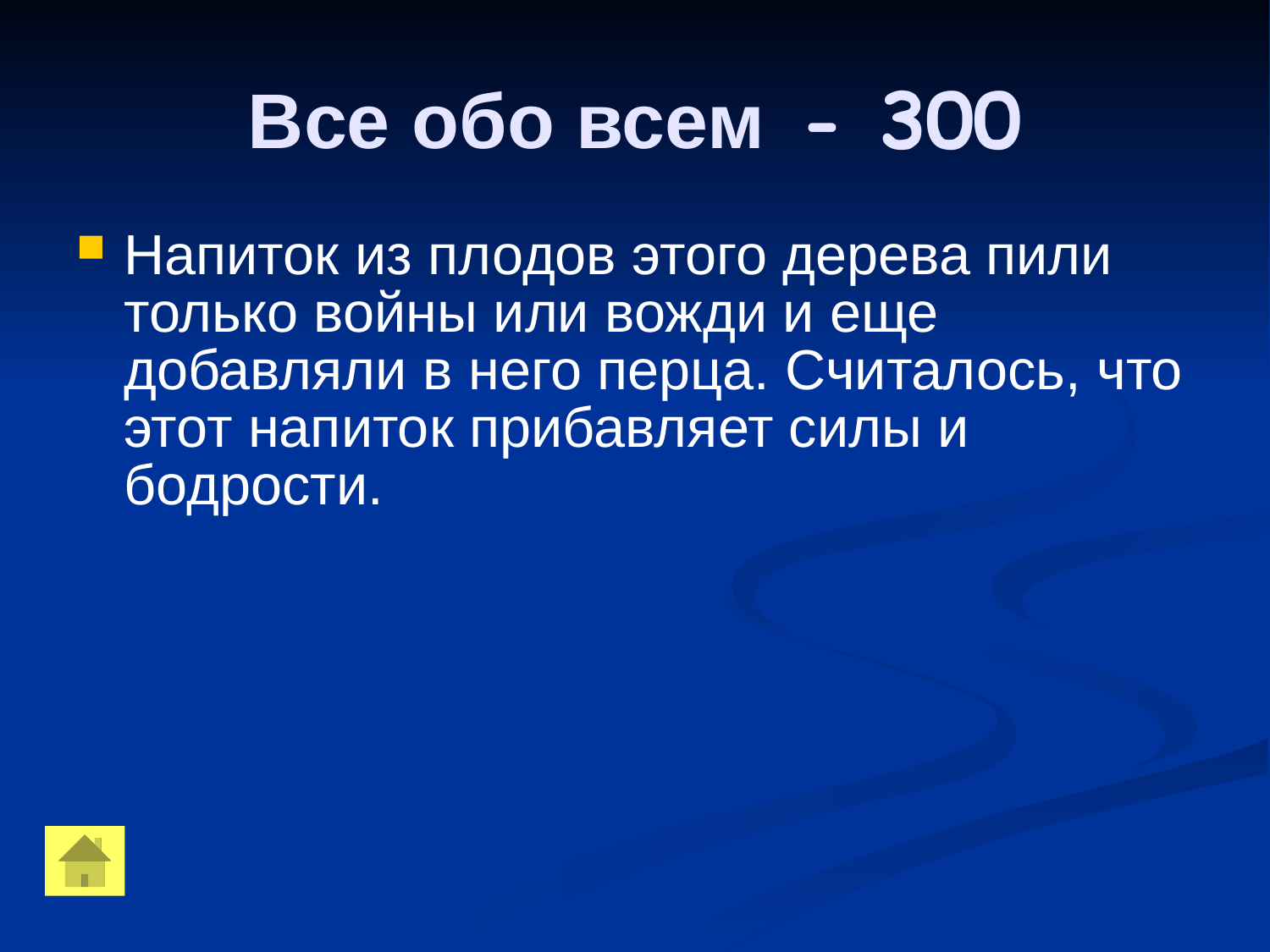

Все обо всем - 300
Напиток из плодов этого дерева пили только войны или вожди и еще добавляли в него перца. Считалось, что этот напиток прибавляет силы и бодрости.